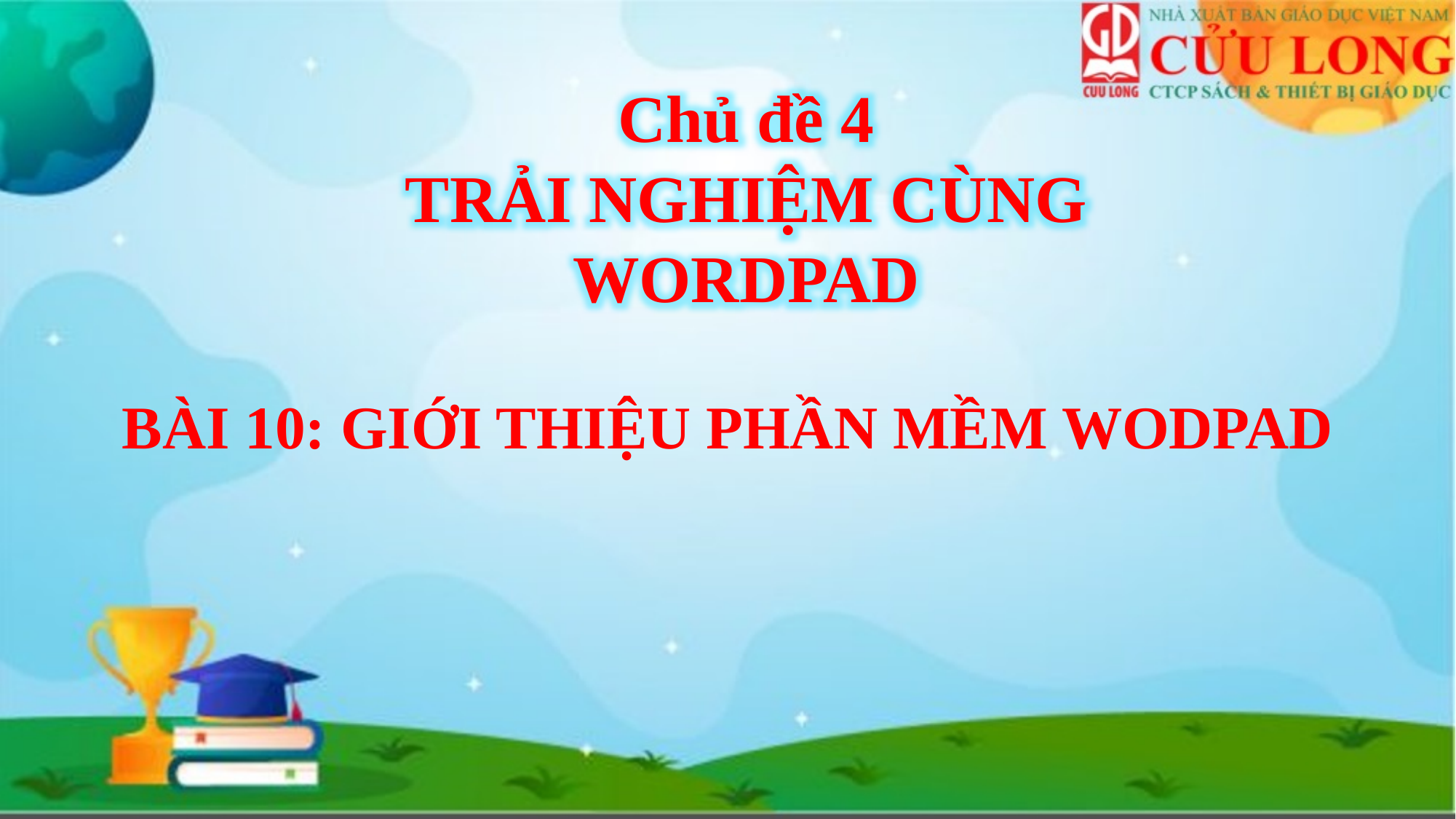

Chủ đề 4
TRẢI NGHIỆM CÙNG WORDPAD
BÀI 10: GIỚI THIỆU PHẦN MỀM WODPAD